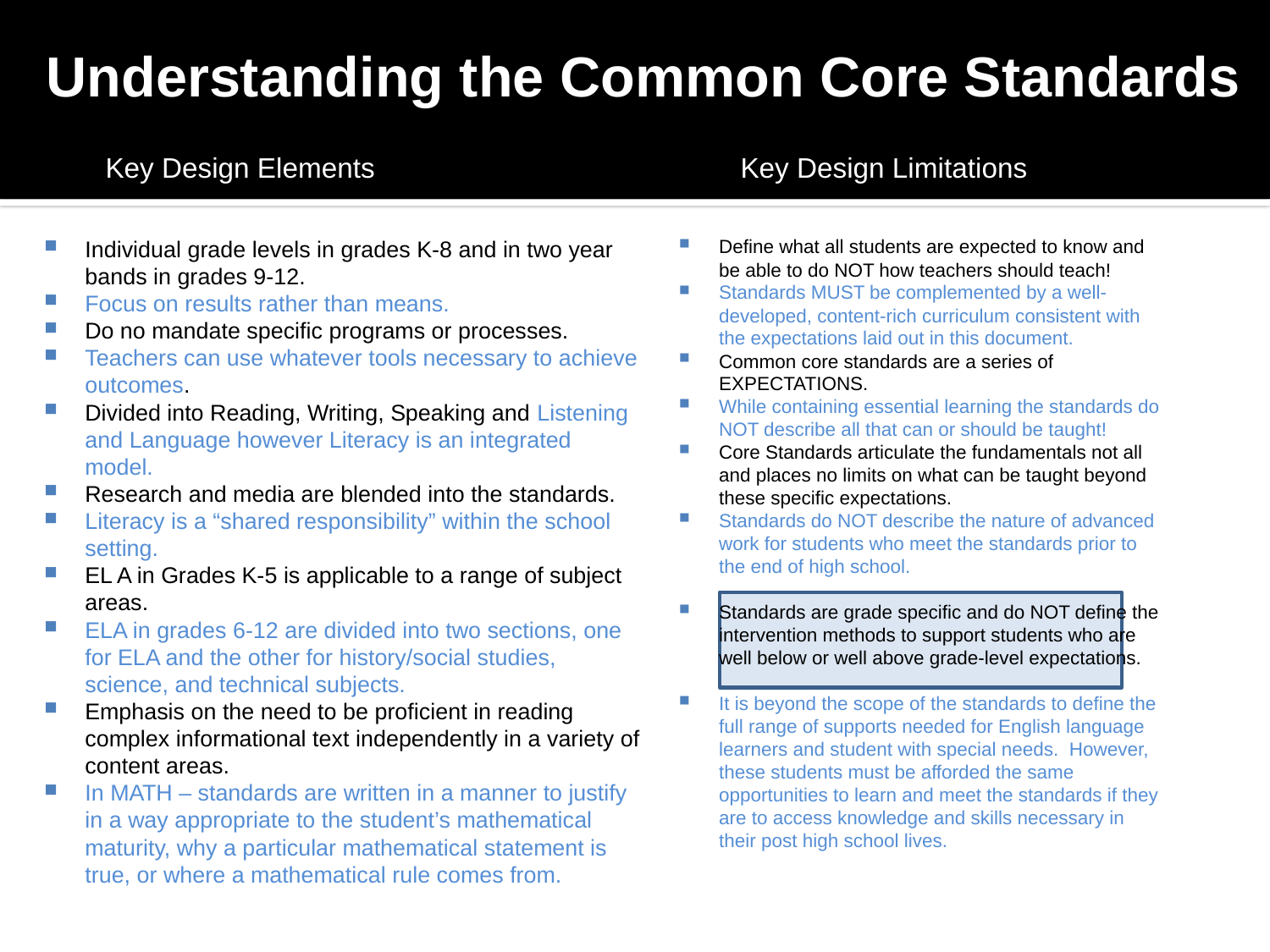

# Understanding the Common Core Standards
Key Design Elements
Key Design Limitations
Individual grade levels in grades K-8 and in two year bands in grades 9-12.
Focus on results rather than means.
Do no mandate specific programs or processes.
Teachers can use whatever tools necessary to achieve outcomes.
Divided into Reading, Writing, Speaking and Listening and Language however Literacy is an integrated model.
Research and media are blended into the standards.
Literacy is a “shared responsibility” within the school setting.
EL A in Grades K-5 is applicable to a range of subject areas.
ELA in grades 6-12 are divided into two sections, one for ELA and the other for history/social studies, science, and technical subjects.
Emphasis on the need to be proficient in reading complex informational text independently in a variety of content areas.
In MATH – standards are written in a manner to justify in a way appropriate to the student’s mathematical maturity, why a particular mathematical statement is true, or where a mathematical rule comes from.

Define what all students are expected to know and be able to do NOT how teachers should teach!
Standards MUST be complemented by a well-developed, content-rich curriculum consistent with the expectations laid out in this document.
Common core standards are a series of EXPECTATIONS.
While containing essential learning the standards do NOT describe all that can or should be taught!
Core Standards articulate the fundamentals not all and places no limits on what can be taught beyond these specific expectations.
Standards do NOT describe the nature of advanced work for students who meet the standards prior to the end of high school.

Standards are grade specific and do NOT define the intervention methods to support students who are well below or well above grade-level expectations.

It is beyond the scope of the standards to define the full range of supports needed for English language learners and student with special needs.  However, these students must be afforded the same opportunities to learn and meet the standards if they are to access knowledge and skills necessary in their post high school lives.